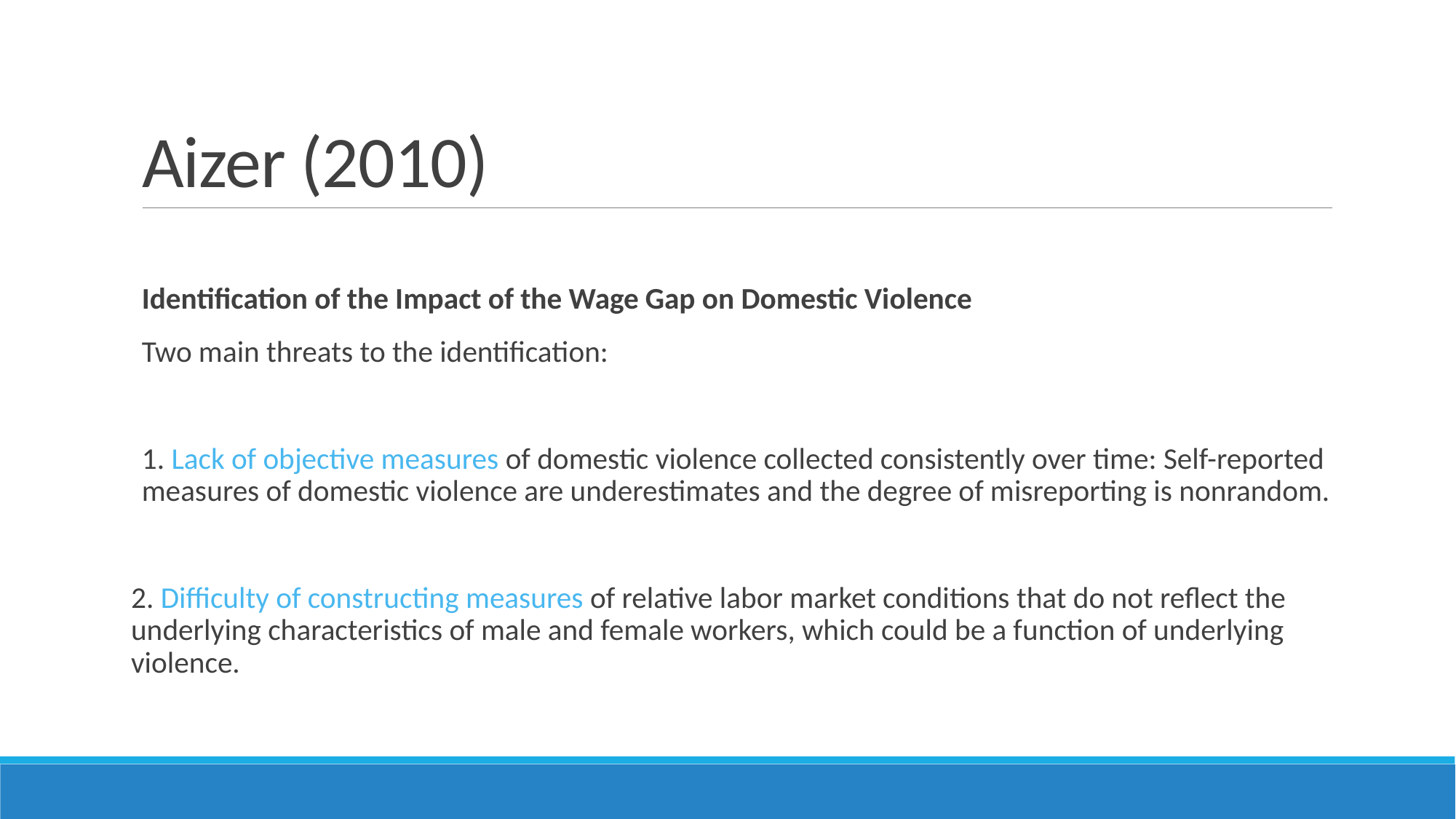

# Aizer (2010)

Identification of the Impact of the Wage Gap on Domestic Violence
Two main threats to the identification:

1. Lack of objective measures of domestic violence collected consistently over time: Self-reported measures of domestic violence are underestimates and the degree of misreporting is nonrandom.

2. Difficulty of constructing measures of relative labor market conditions that do not reflect the underlying characteristics of male and female workers, which could be a function of underlying violence.